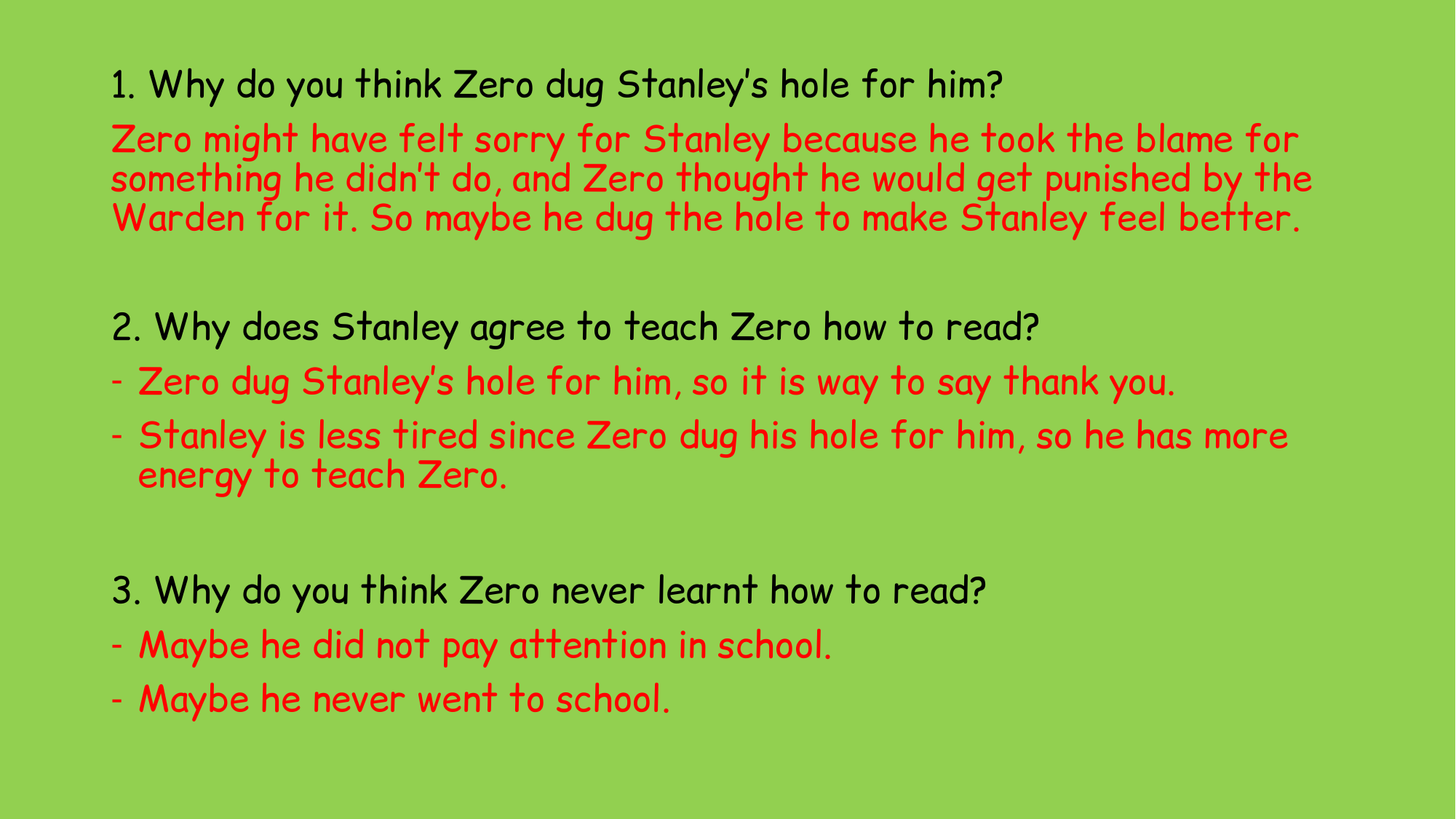

1. Why do you think Zero dug Stanley’s hole for him?
Zero might have felt sorry for Stanley because he took the blame for something he didn’t do, and Zero thought he would get punished by the Warden for it. So maybe he dug the hole to make Stanley feel better.

2. Why does Stanley agree to teach Zero how to read?
Zero dug Stanley’s hole for him, so it is way to say thank you.
Stanley is less tired since Zero dug his hole for him, so he has more energy to teach Zero.

3. Why do you think Zero never learnt how to read?
Maybe he did not pay attention in school.
Maybe he never went to school.